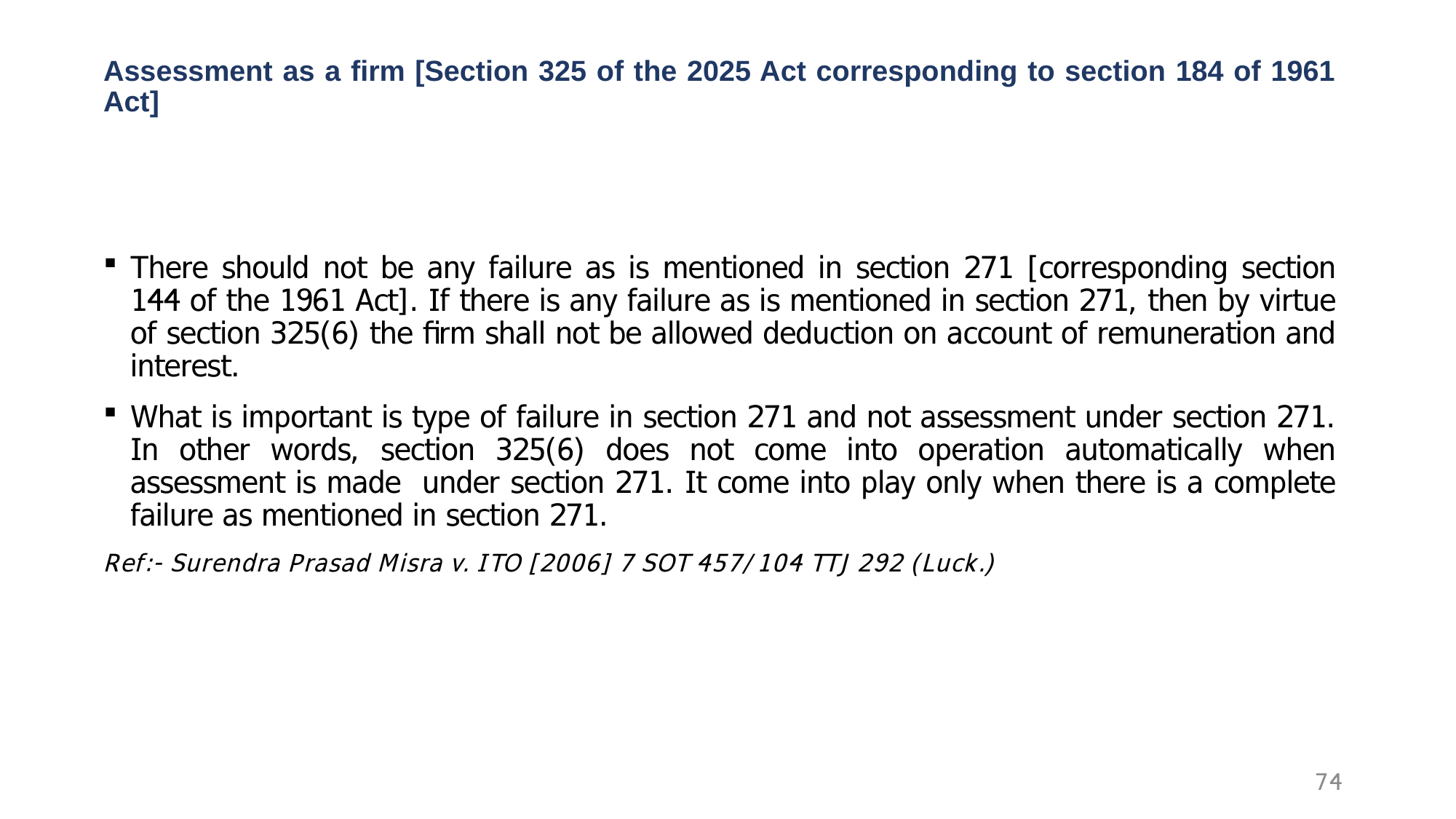

# Assessment as a firm [Section 325 of the 2025 Act corresponding to section 184 of 1961 Act]
There should not be any failure as is mentioned in section 271 [corresponding section 144 of the 1961 Act]. If there is any failure as is mentioned in section 271, then by virtue of section 325(6) the firm shall not be allowed deduction on account of remuneration and interest.
What is important is type of failure in section 271 and not assessment under section 271. In other words, section 325(6) does not come into operation automatically when assessment is made  under section 271. It come into play only when there is a complete failure as mentioned in section 271.
Ref:- Surendra Prasad Misra v. ITO [2006] 7 SOT 457/104 TTJ 292 (Luck.)

74